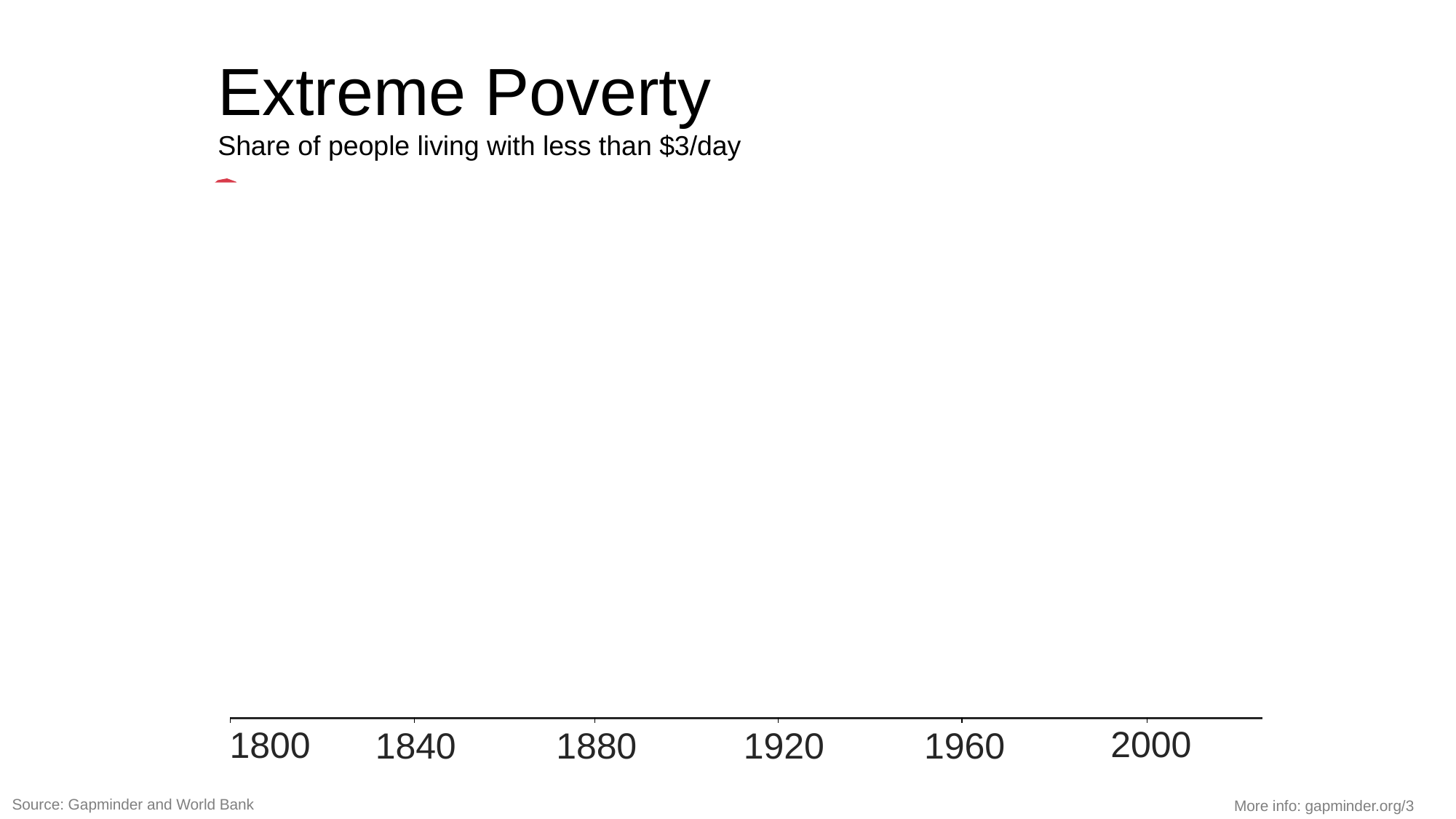

Extreme Poverty
Share of people living with less than $3/day
1800
87%

2024
10.4%
2000
1800
1920
1960
1840
1880

Source: Gapminder and World Bank
More info: gapminder.org/3